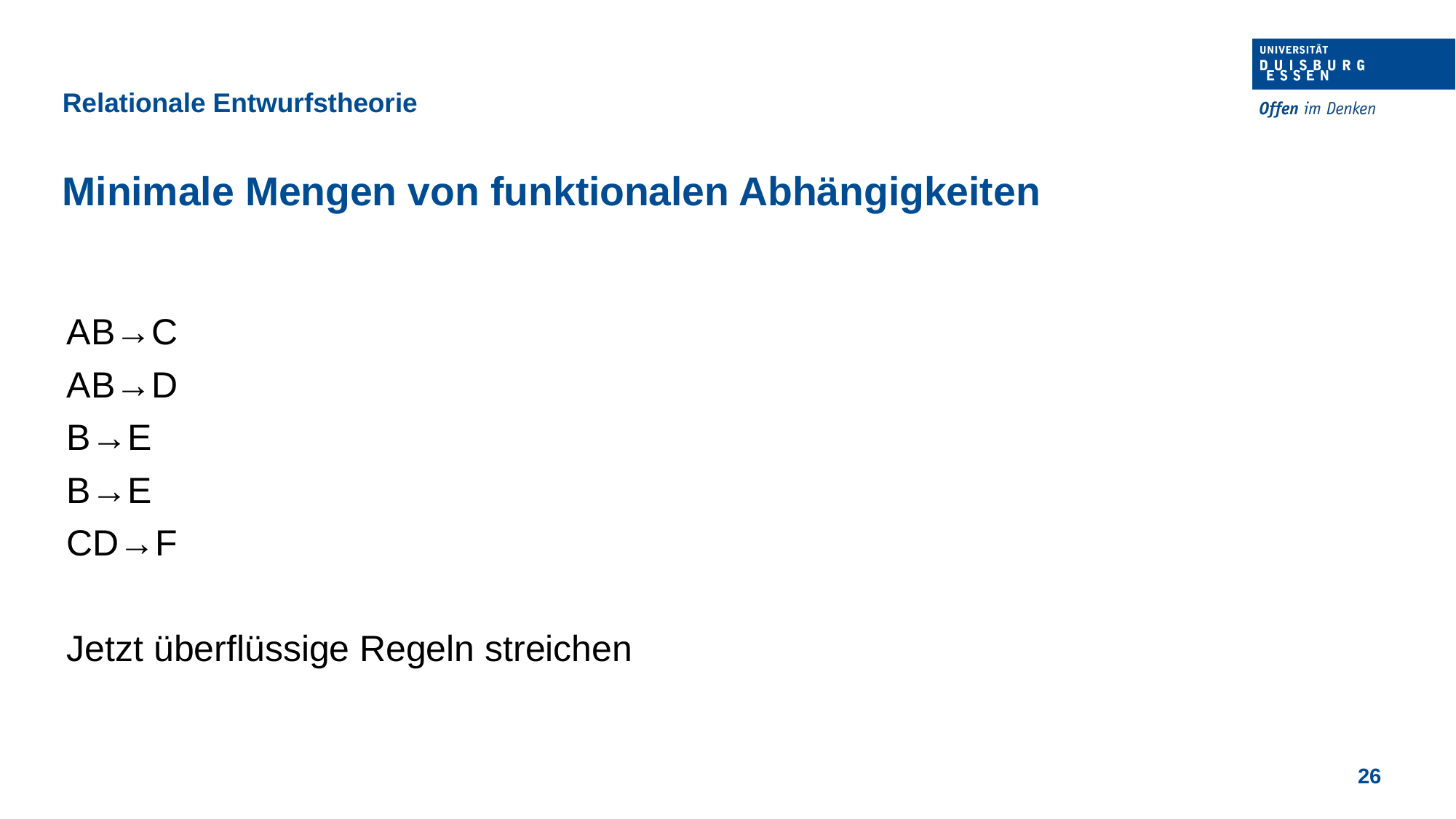

Relationale Entwurfstheorie
Minimale Mengen von funktionalen Abhängigkeiten
AB→C
AB→D
B→E
B→E
CD→F

Jetzt überflüssige Regeln streichen
26